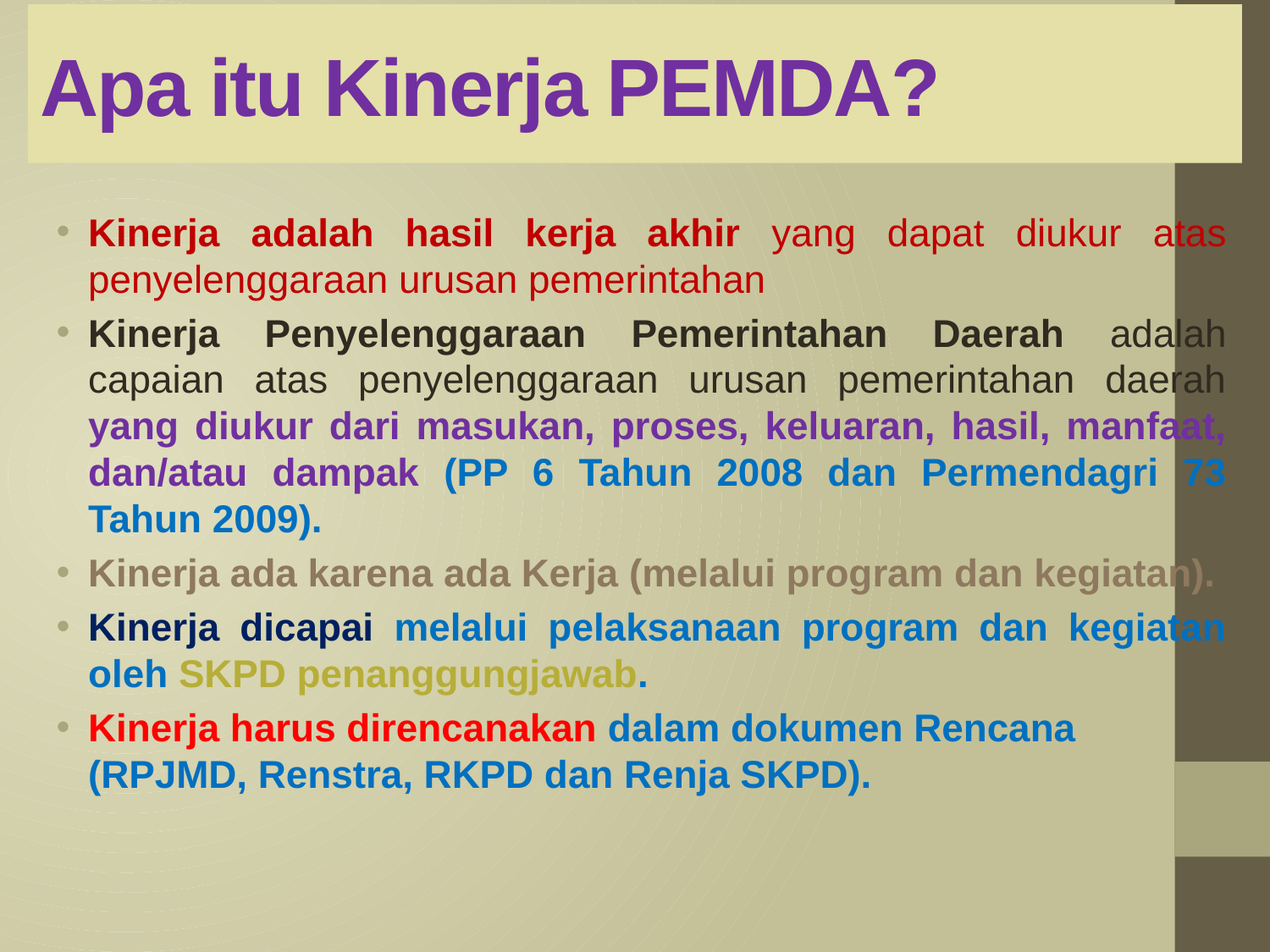

# Apa itu Kinerja PEMDA?
Kinerja adalah hasil kerja akhir yang dapat diukur atas penyelenggaraan urusan pemerintahan
Kinerja Penyelenggaraan Pemerintahan Daerah adalah capaian atas penyelenggaraan urusan pemerintahan daerah yang diukur dari masukan, proses, keluaran, hasil, manfaat, dan/atau dampak (PP 6 Tahun 2008 dan Permendagri 73 Tahun 2009).
Kinerja ada karena ada Kerja (melalui program dan kegiatan).
Kinerja dicapai melalui pelaksanaan program dan kegiatan oleh SKPD penanggungjawab.
Kinerja harus direncanakan dalam dokumen Rencana (RPJMD, Renstra, RKPD dan Renja SKPD).